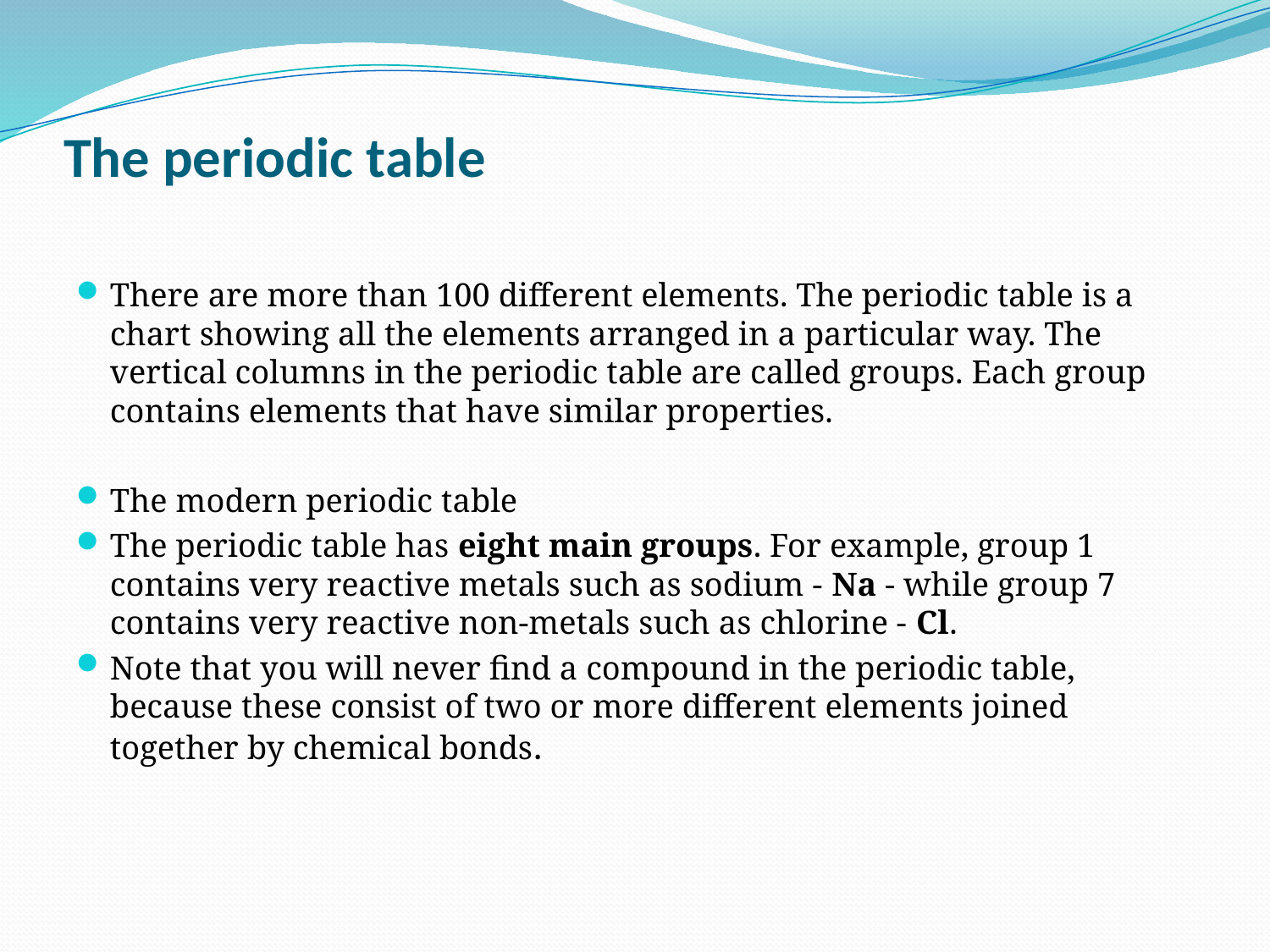

# The periodic table
There are more than 100 different elements. The periodic table is a chart showing all the elements arranged in a particular way. The vertical columns in the periodic table are called groups. Each group contains elements that have similar properties.

The modern periodic table
The periodic table has eight main groups. For example, group 1 contains very reactive metals such as sodium - Na - while group 7 contains very reactive non-metals such as chlorine - Cl.
Note that you will never find a compound in the periodic table, because these consist of two or more different elements joined together by chemical bonds.